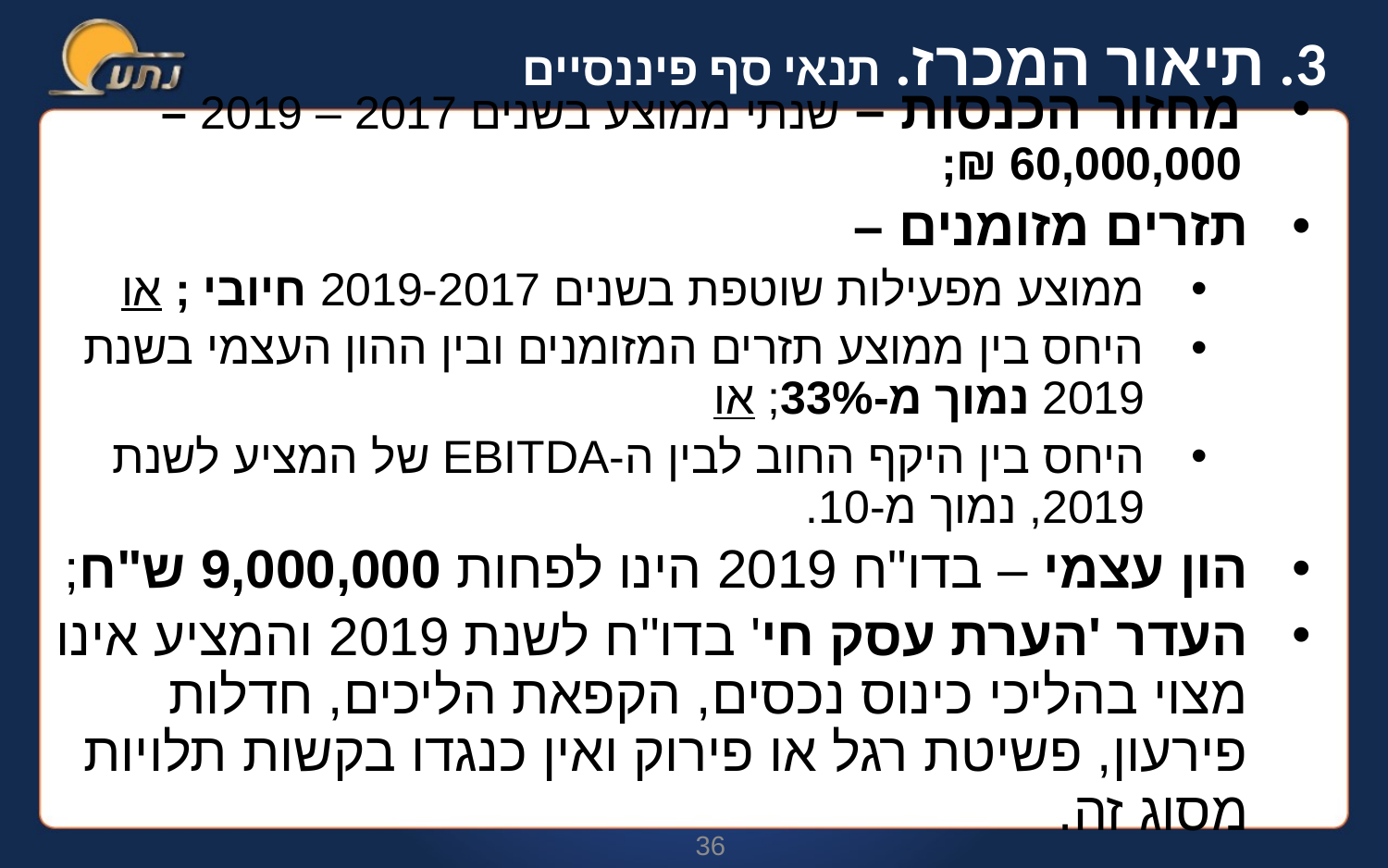

3. תיאור המכרז. תנאי סף פיננסיים

מחזור הכנסות – שנתי ממוצע בשנים 2017 – 2019 – 60,000,000 ₪;
תזרים מזומנים –
ממוצע מפעילות שוטפת בשנים 2019-2017 חיובי ; או
היחס בין ממוצע תזרים המזומנים ובין ההון העצמי בשנת 2019 נמוך מ-33%; או
היחס בין היקף החוב לבין ה-EBITDA של המציע לשנת 2019, נמוך מ-10.
הון עצמי – בדו"ח 2019 הינו לפחות 9,000,000 ש"ח;
העדר 'הערת עסק חי' בדו"ח לשנת 2019 והמציע אינו מצוי בהליכי כינוס נכסים, הקפאת הליכים, חדלות פירעון, פשיטת רגל או פירוק ואין כנגדו בקשות תלויות מסוג זה.

36